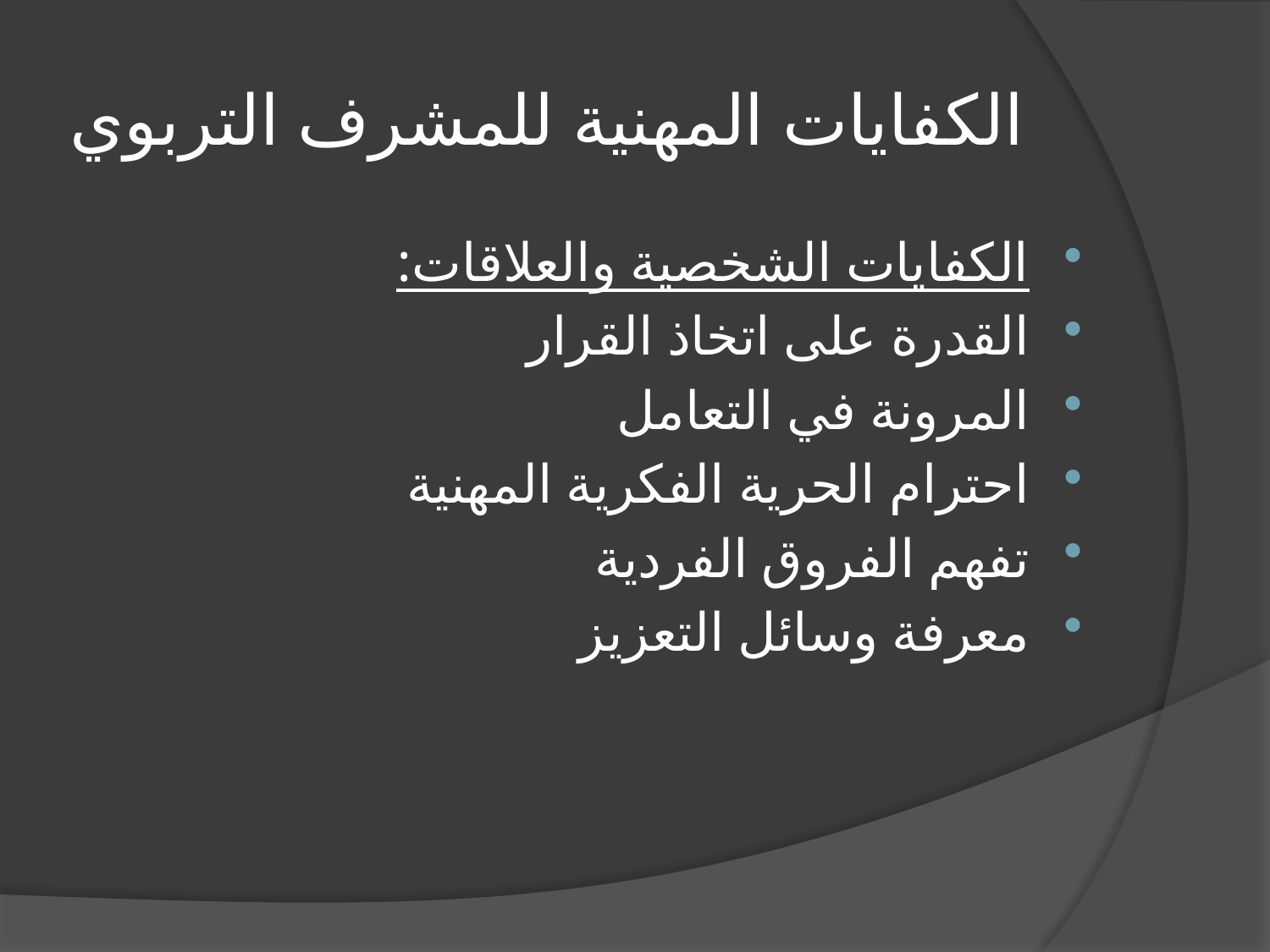

# الكفايات المهنية للمشرف التربوي
الكفايات الشخصية والعلاقات:
القدرة على اتخاذ القرار
المرونة في التعامل
احترام الحرية الفكرية المهنية
تفهم الفروق الفردية
معرفة وسائل التعزيز